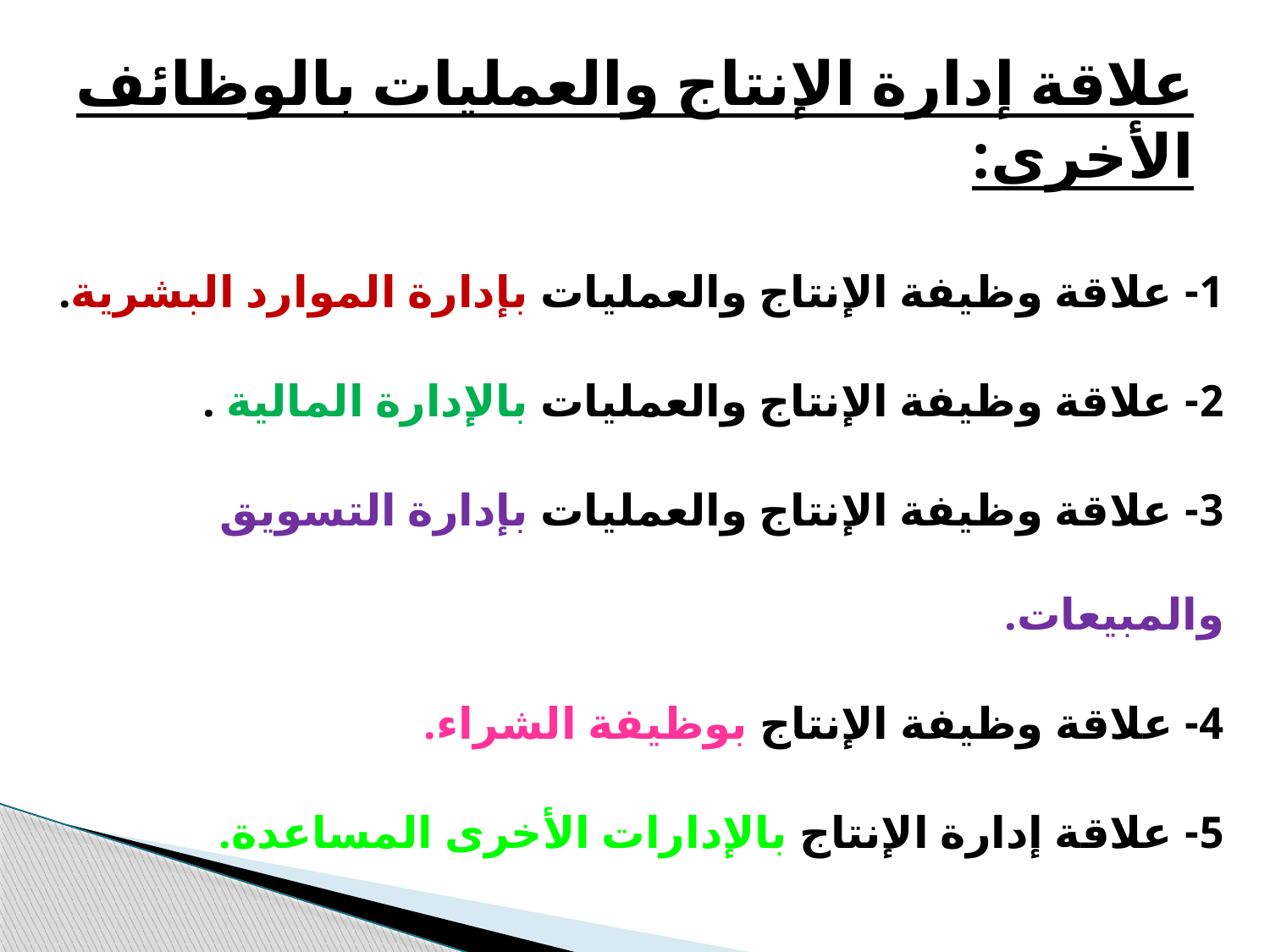

# علاقة إدارة الإنتاج والعمليات بالوظائف الأخرى:
1- علاقة وظيفة الإنتاج والعمليات بإدارة الموارد البشرية.
2- علاقة وظيفة الإنتاج والعمليات بالإدارة المالية .
3- علاقة وظيفة الإنتاج والعمليات بإدارة التسويق والمبيعات.
4- علاقة وظيفة الإنتاج بوظيفة الشراء.
5- علاقة إدارة الإنتاج بالإدارات الأخرى المساعدة.